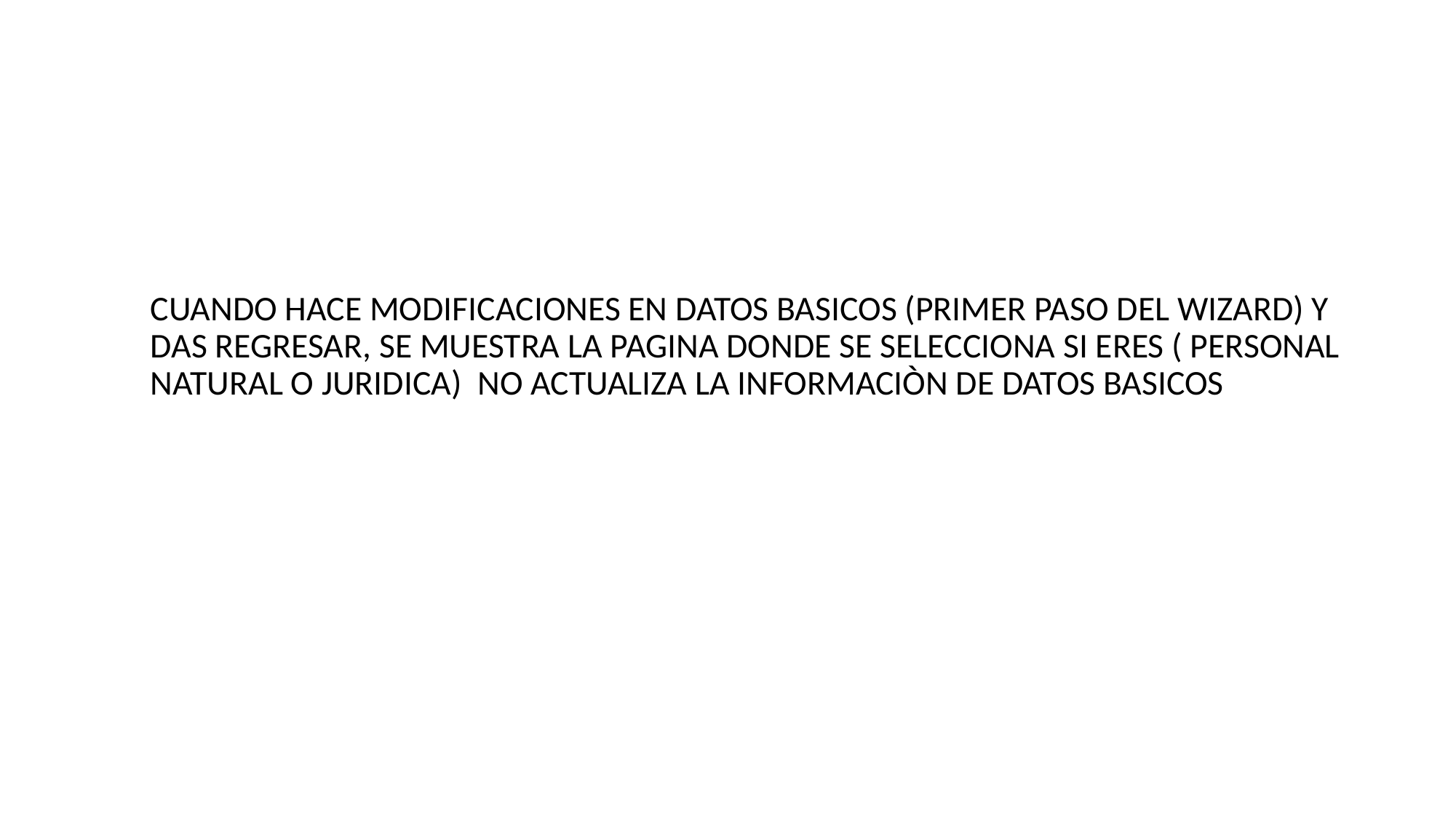

# CUANDO HACE MODIFICACIONES EN DATOS BASICOS (PRIMER PASO DEL WIZARD) Y DAS REGRESAR, SE MUESTRA LA PAGINA DONDE SE SELECCIONA SI ERES ( PERSONAL NATURAL O JURIDICA)  NO ACTUALIZA LA INFORMACIÒN DE DATOS BASICOS